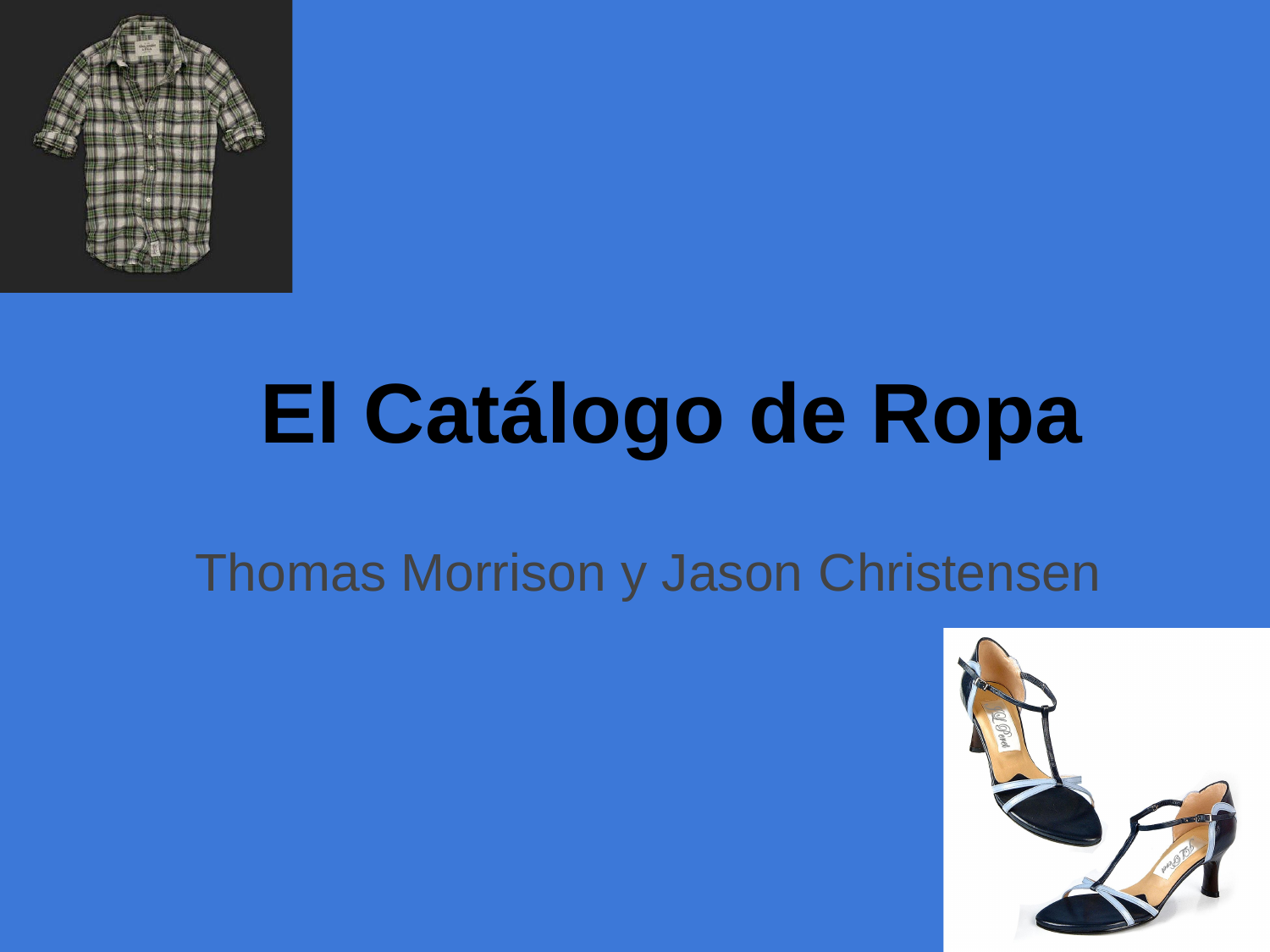

# El Catálogo de Ropa
Thomas Morrison y Jason	 Christensen